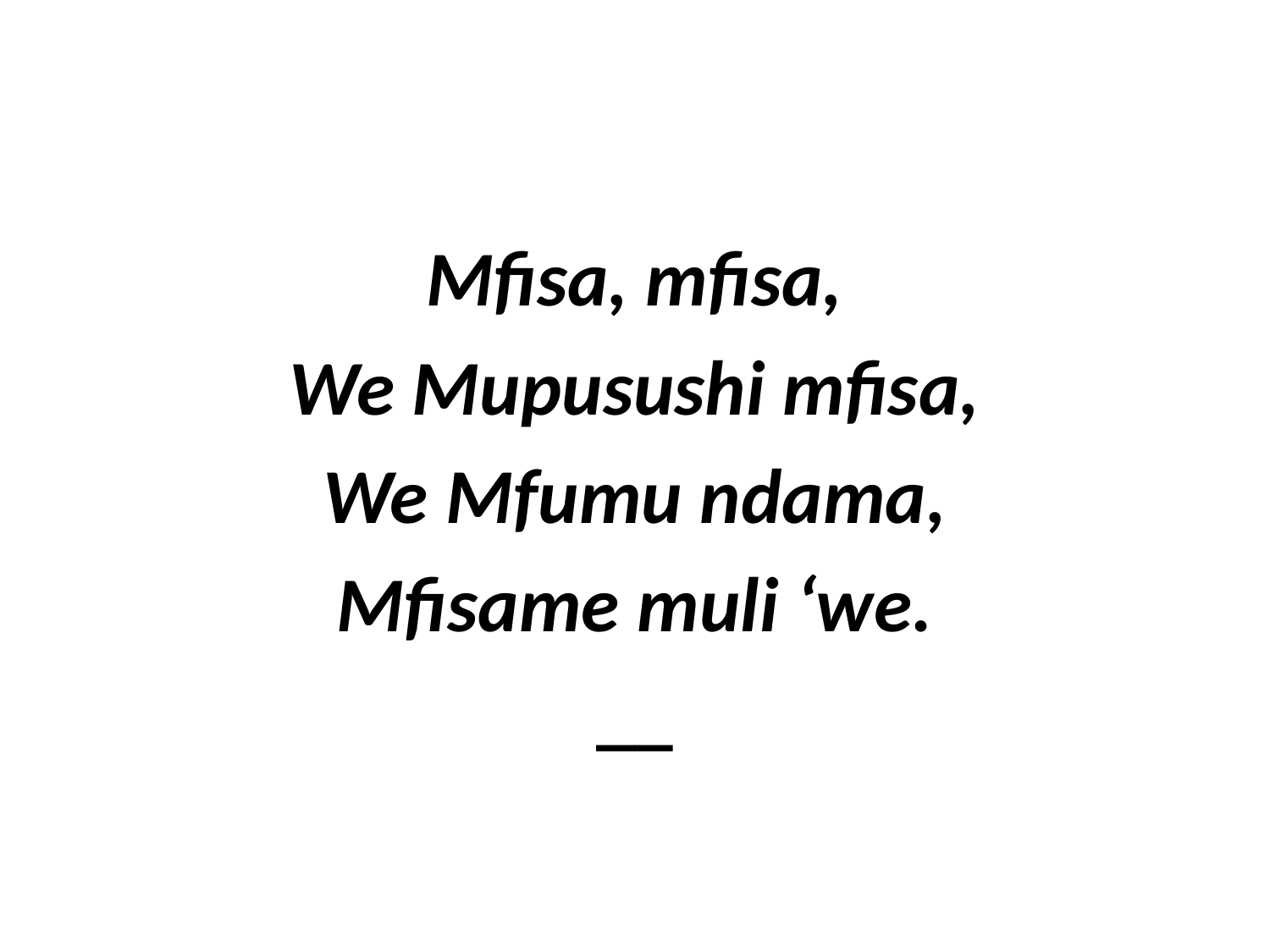

Mfisa, mfisa,
We Mupusushi mfisa,
We Mfumu ndama,
Mfisame muli ‘we.
__